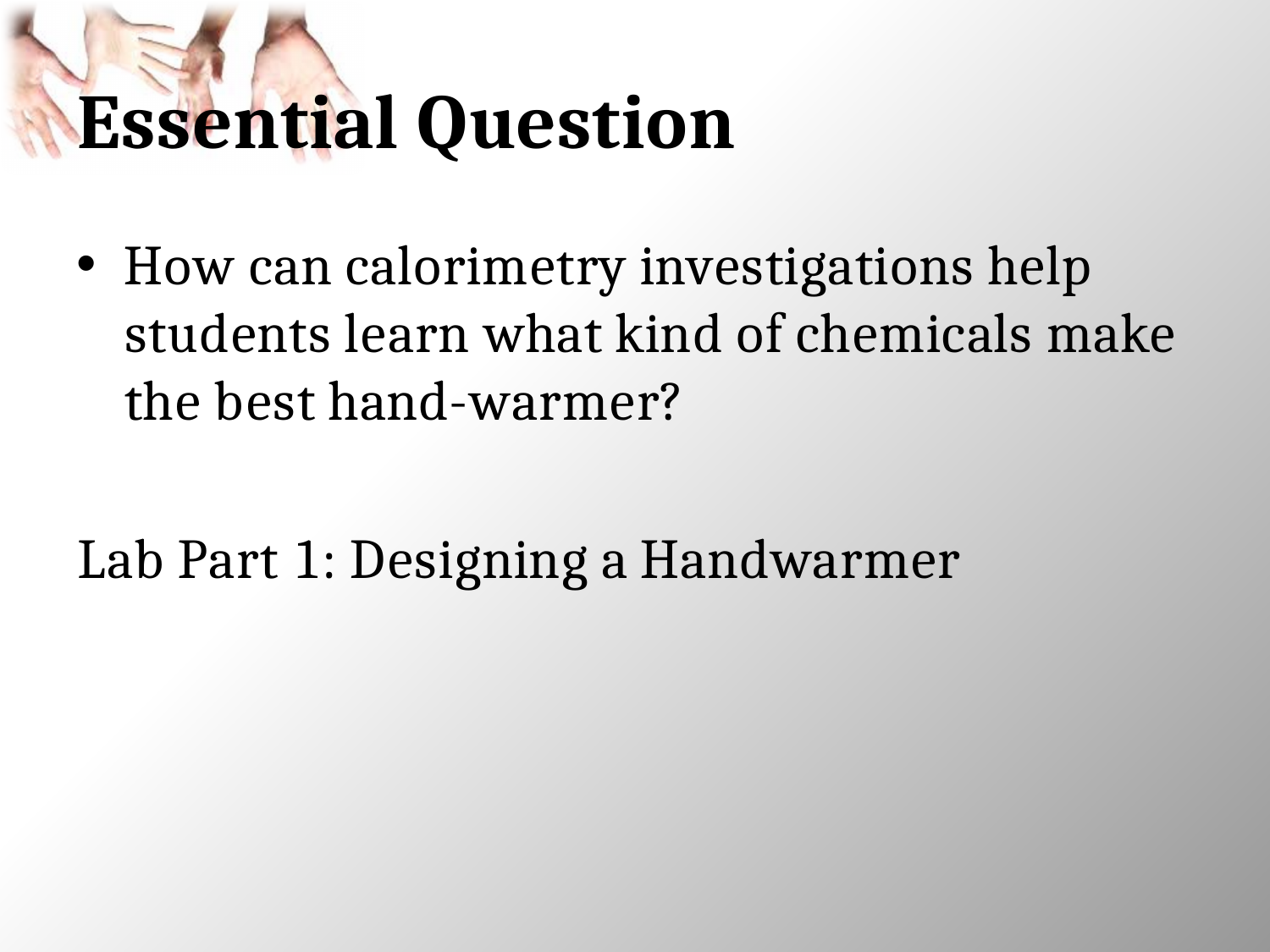

# Essential Question
How can calorimetry investigations help students learn what kind of chemicals make the best hand-warmer?

Lab Part 1: Designing a Handwarmer